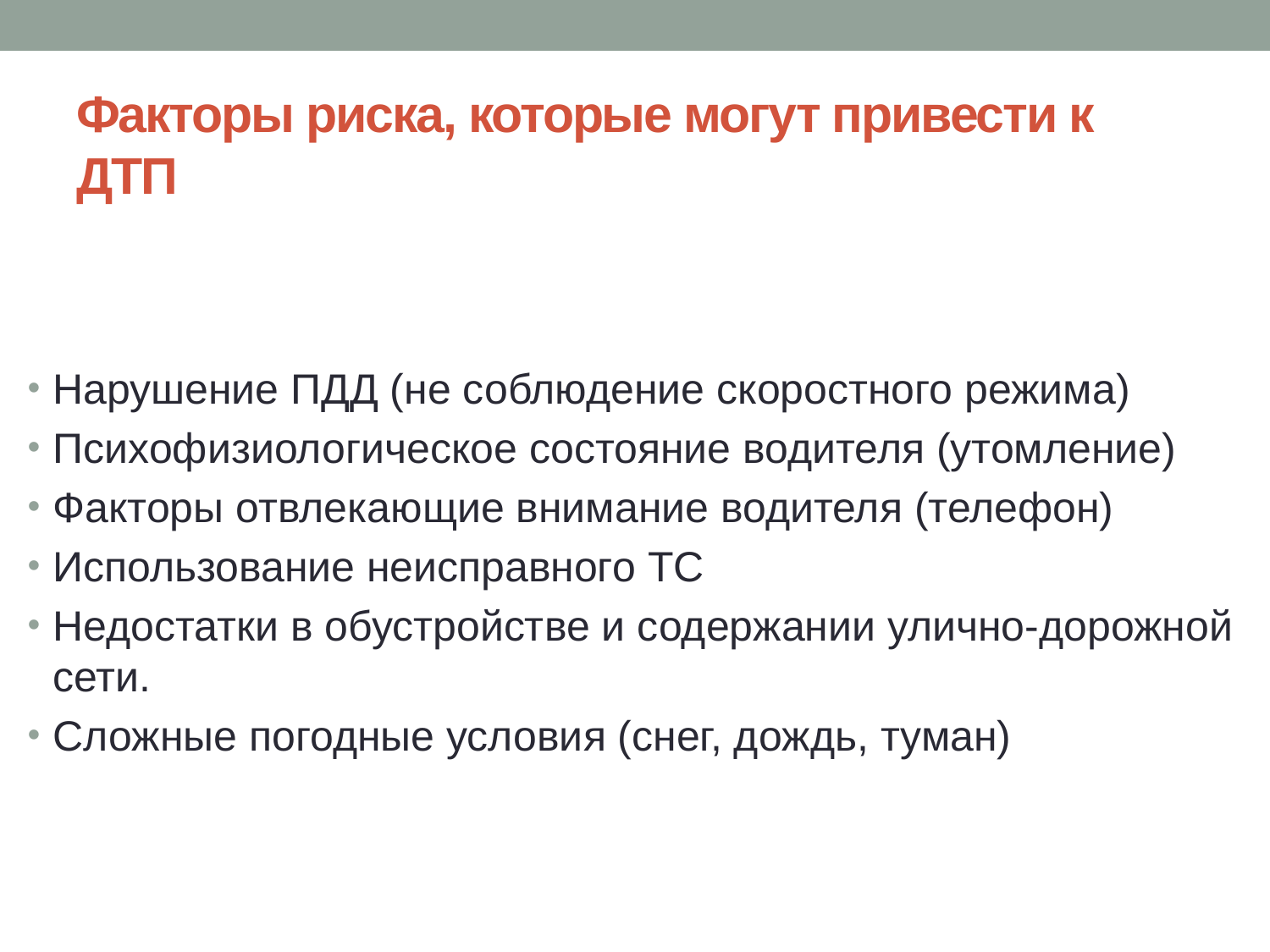

# Факторы риска, которые могут привести к ДТП
Нарушение ПДД (не соблюдение скоростного режима)
Психофизиологическое состояние водителя (утомление)
Факторы отвлекающие внимание водителя (телефон)
Использование неисправного ТС
Недостатки в обустройстве и содержании улично-дорожной сети.
Сложные погодные условия (снег, дождь, туман)